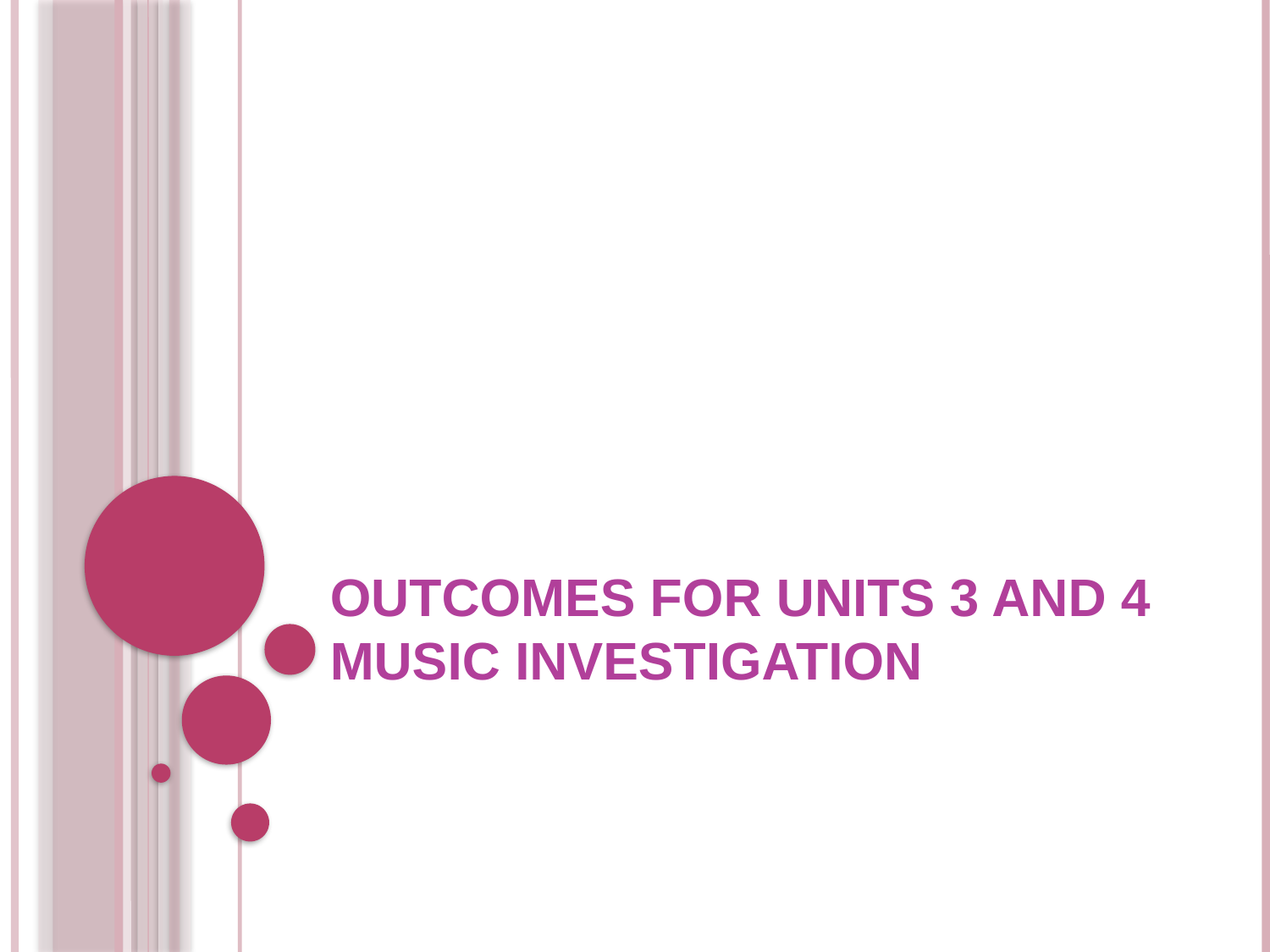

# Outcomes for Units 3 and 4 Music Investigation